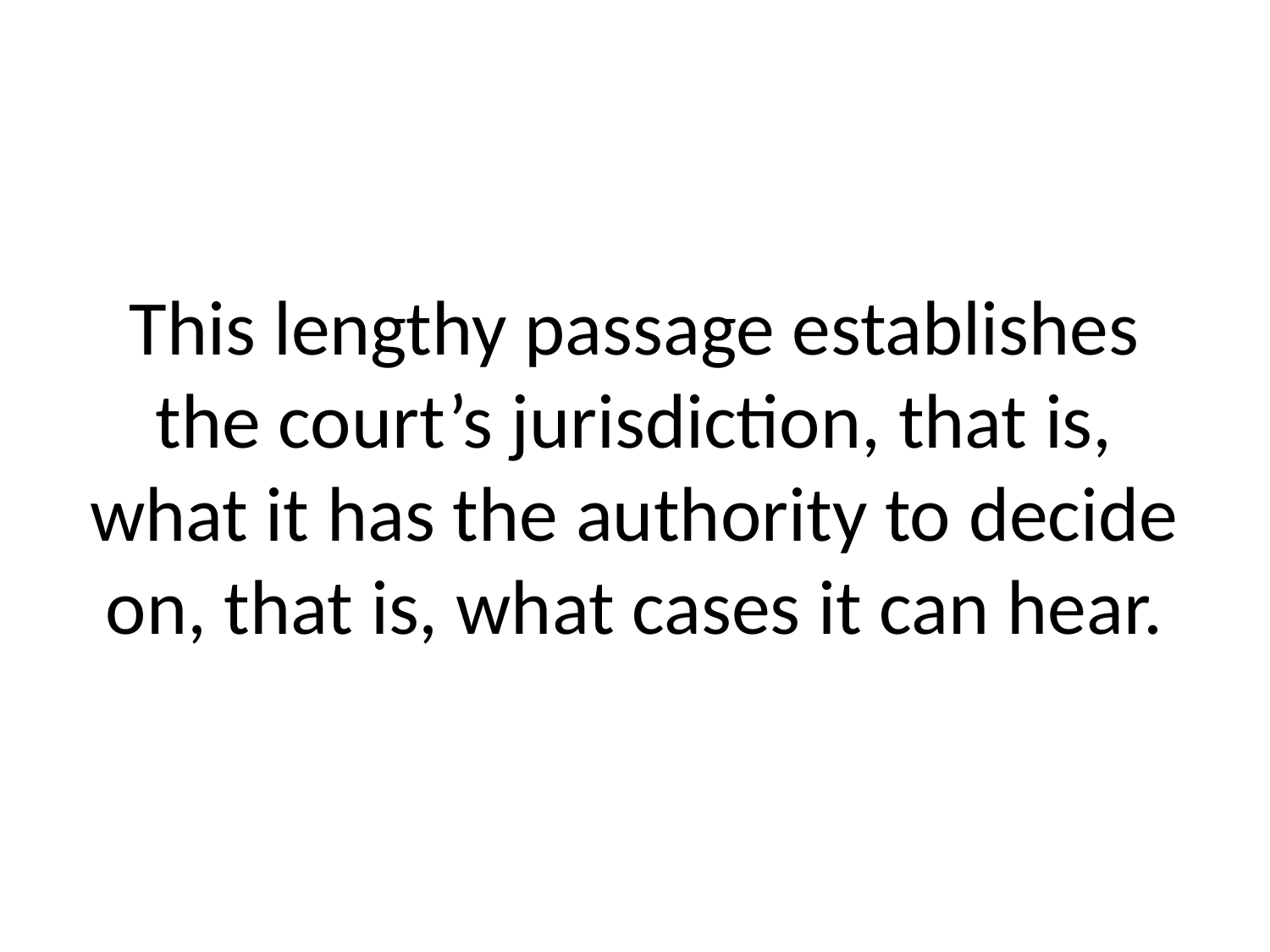

# This lengthy passage establishes the court’s jurisdiction, that is, what it has the authority to decide on, that is, what cases it can hear.